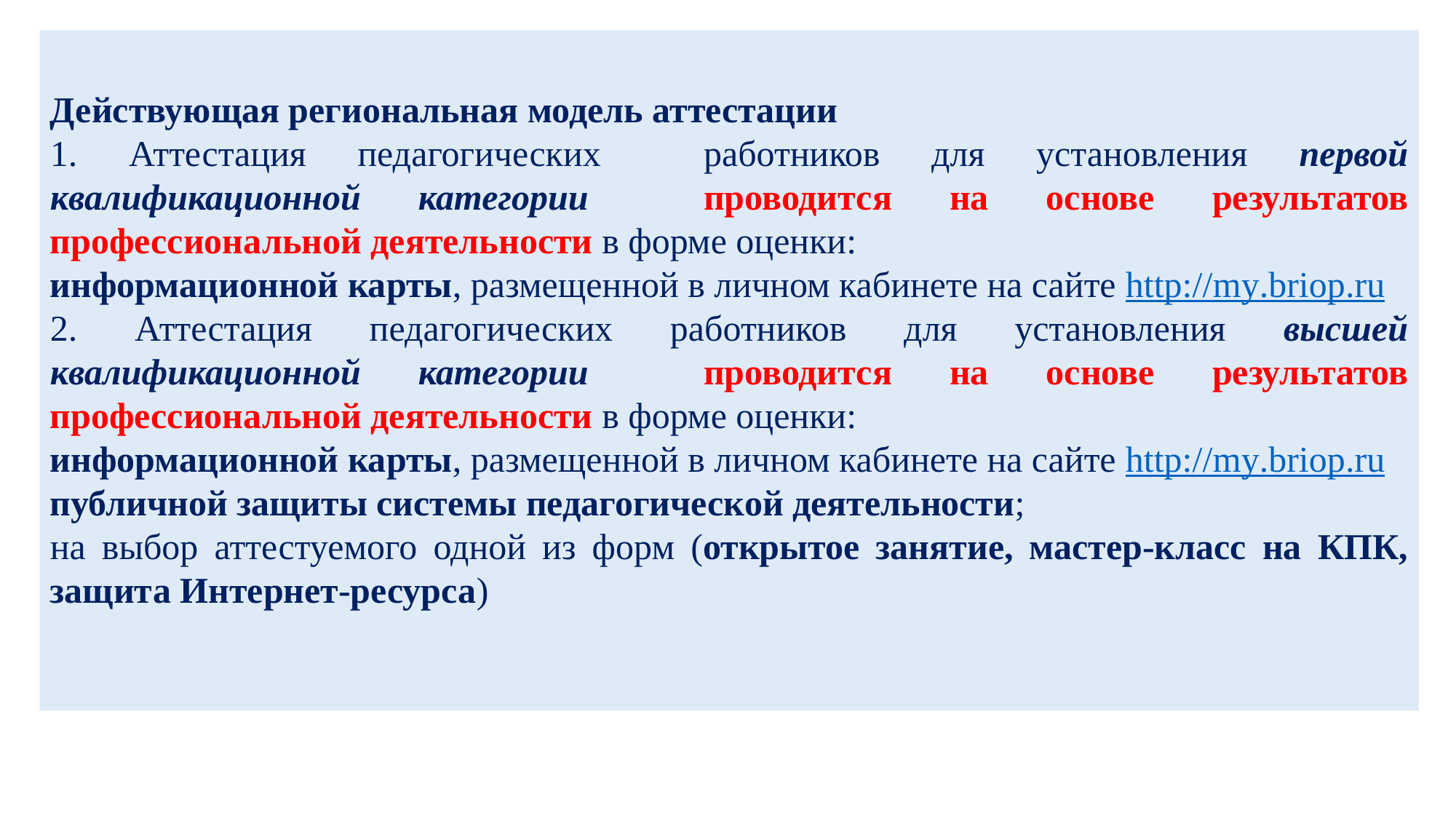

Действующая региональная модель аттестации
1. Аттестация педагогических  работников для установления первой квалификационной категории  проводится на основе результатов профессиональной деятельности в форме оценки:
информационной карты, размещенной в личном кабинете на сайте http://my.briop.ru
2. Аттестация педагогических работников для установления высшей квалификационной категории  проводится на основе результатов профессиональной деятельности в форме оценки:
информационной карты, размещенной в личном кабинете на сайте http://my.briop.ru
публичной защиты системы педагогической деятельности;
на выбор аттестуемого одной из форм (открытое занятие, мастер-класс на КПК, защита Интернет-ресурса)